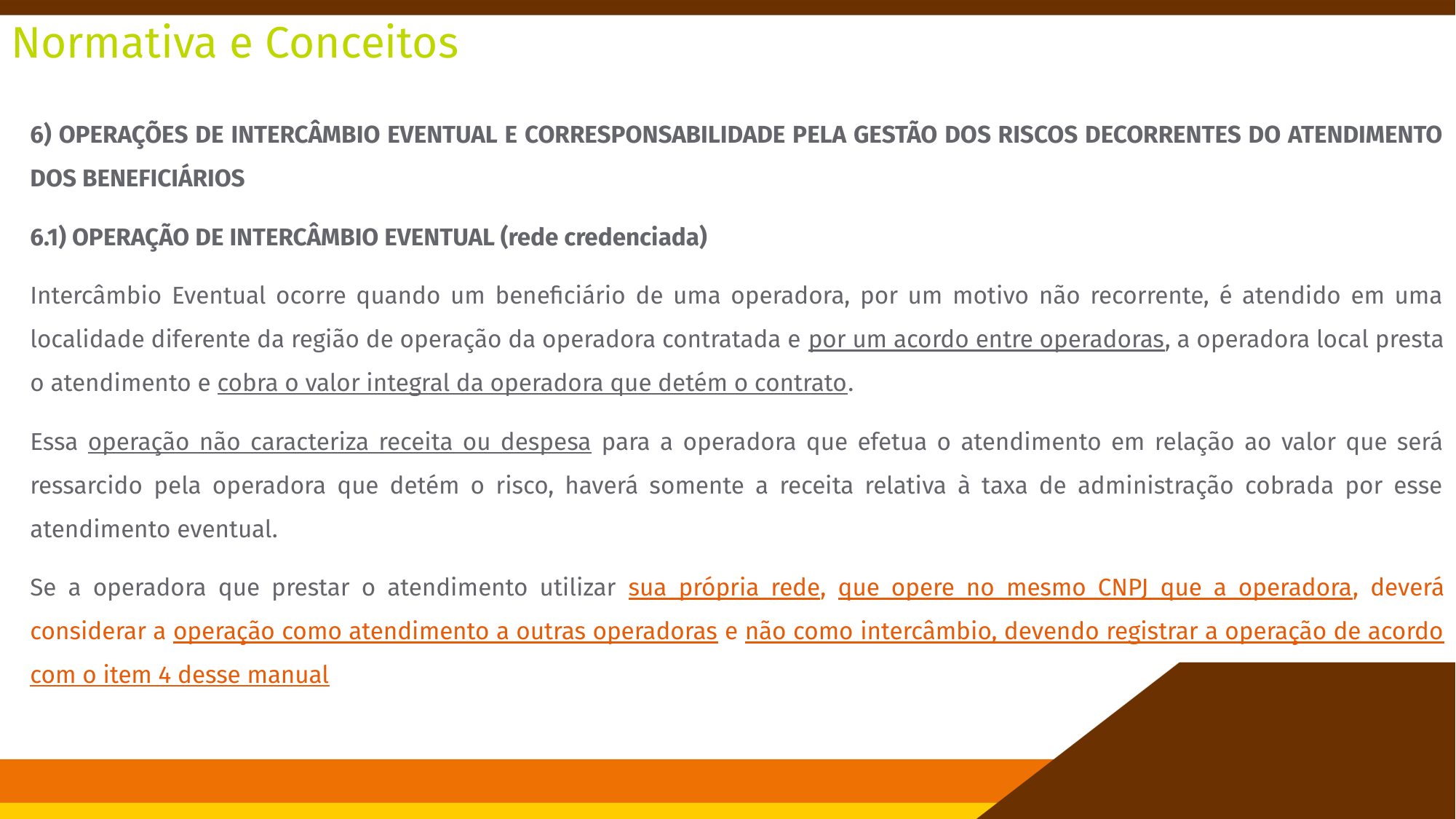

Normativa e Conceitos
# RN nº 430/2017 – conceitos, impactos e operação
6) OPERAÇÕES DE INTERCÂMBIO EVENTUAL E CORRESPONSABILIDADE PELA GESTÃO DOS RISCOS DECORRENTES DO ATENDIMENTO DOS BENEFICIÁRIOS
6.1) OPERAÇÃO DE INTERCÂMBIO EVENTUAL (rede credenciada)
Intercâmbio Eventual ocorre quando um beneficiário de uma operadora, por um motivo não recorrente, é atendido em uma localidade diferente da região de operação da operadora contratada e por um acordo entre operadoras, a operadora local presta o atendimento e cobra o valor integral da operadora que detém o contrato.
Essa operação não caracteriza receita ou despesa para a operadora que efetua o atendimento em relação ao valor que será ressarcido pela operadora que detém o risco, haverá somente a receita relativa à taxa de administração cobrada por esse atendimento eventual.
Se a operadora que prestar o atendimento utilizar sua própria rede, que opere no mesmo CNPJ que a operadora, deverá considerar a operação como atendimento a outras operadoras e não como intercâmbio, devendo registrar a operação de acordo com o item 4 desse manual